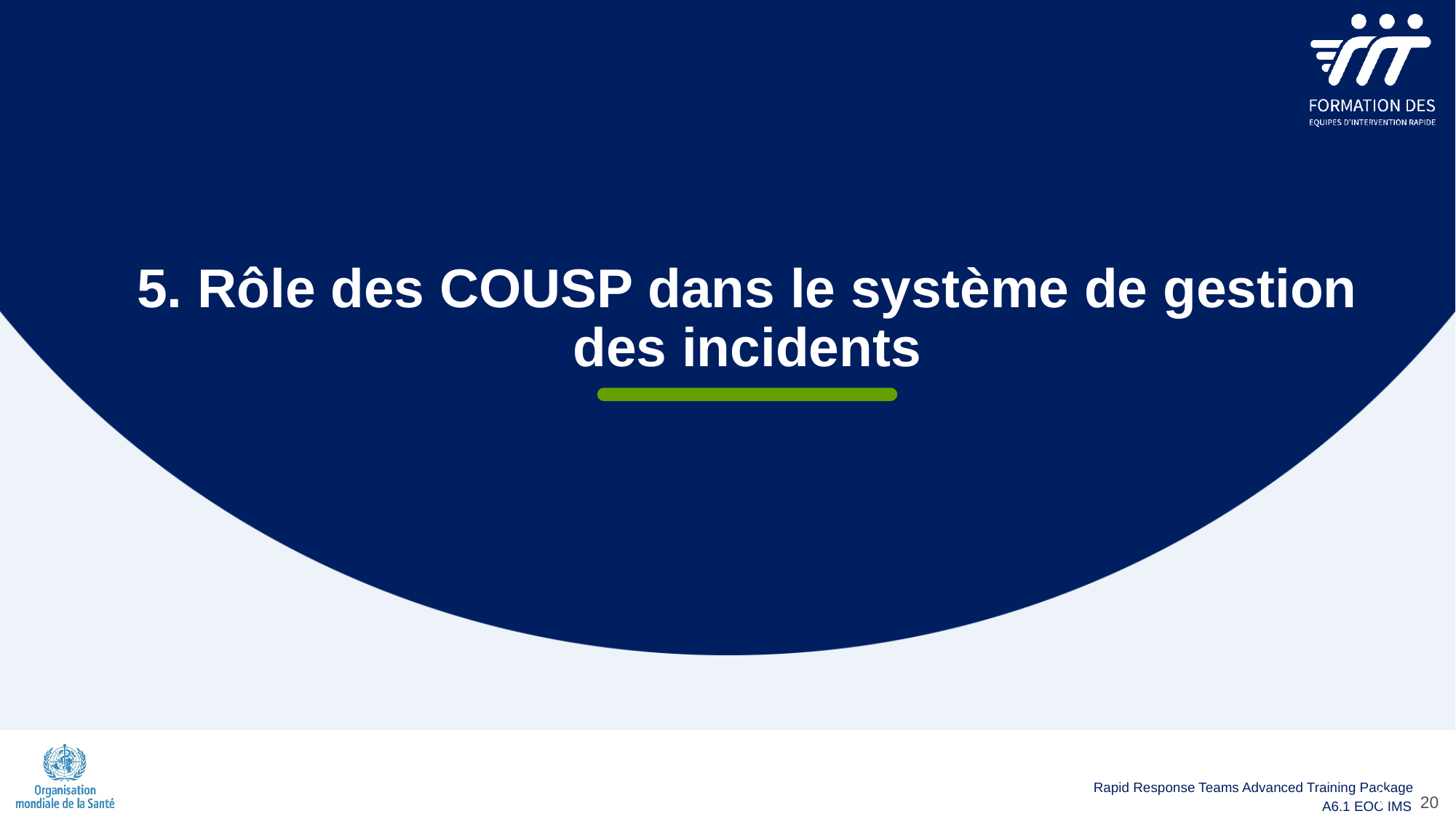

5. Rôle des COUSP dans le système de gestion des incidents
20